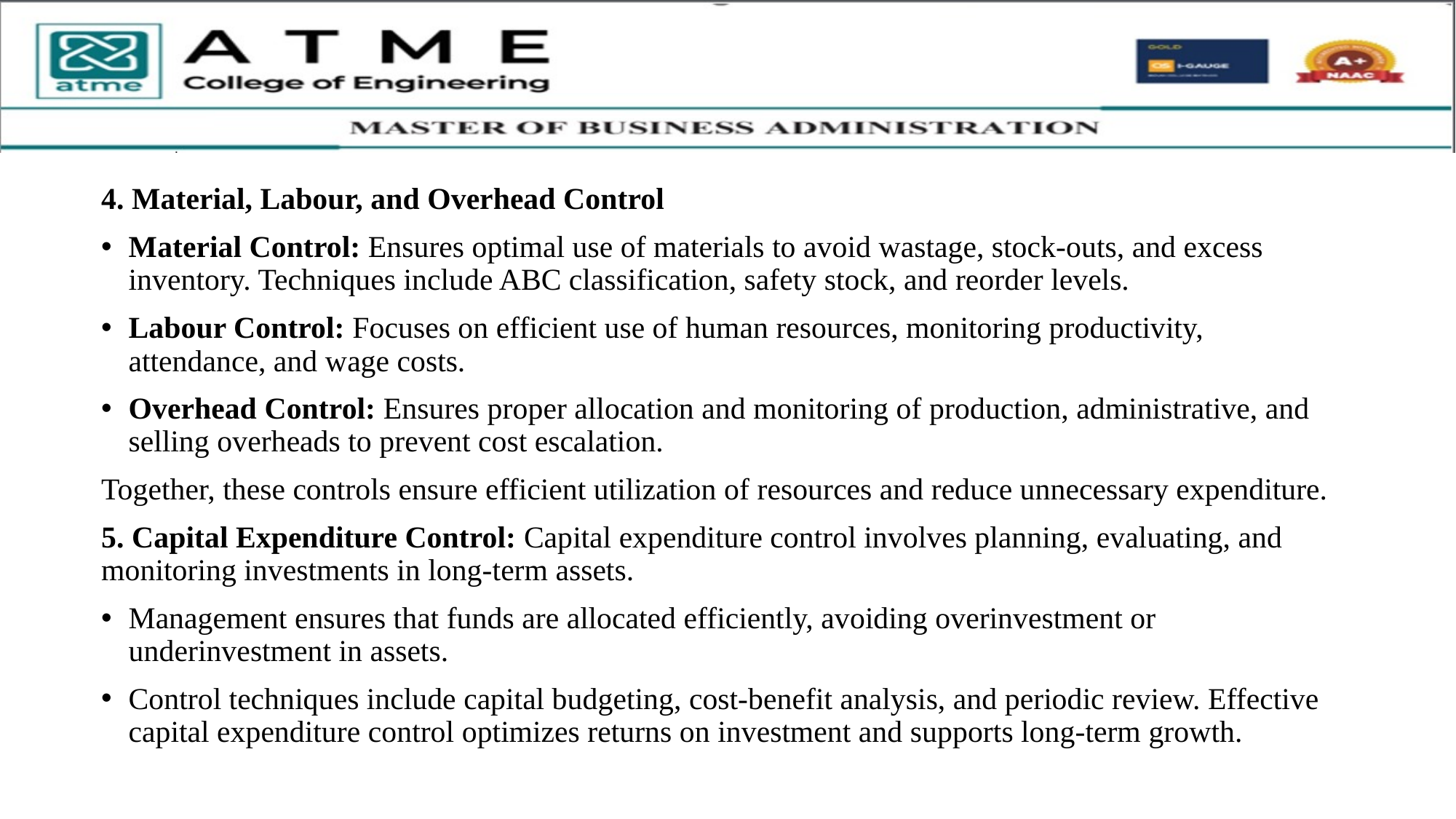

4. Material, Labour, and Overhead Control
Material Control: Ensures optimal use of materials to avoid wastage, stock-outs, and excess inventory. Techniques include ABC classification, safety stock, and reorder levels.
Labour Control: Focuses on efficient use of human resources, monitoring productivity, attendance, and wage costs.
Overhead Control: Ensures proper allocation and monitoring of production, administrative, and selling overheads to prevent cost escalation.
Together, these controls ensure efficient utilization of resources and reduce unnecessary expenditure.
5. Capital Expenditure Control: Capital expenditure control involves planning, evaluating, and monitoring investments in long-term assets.
Management ensures that funds are allocated efficiently, avoiding overinvestment or underinvestment in assets.
Control techniques include capital budgeting, cost-benefit analysis, and periodic review. Effective capital expenditure control optimizes returns on investment and supports long-term growth.